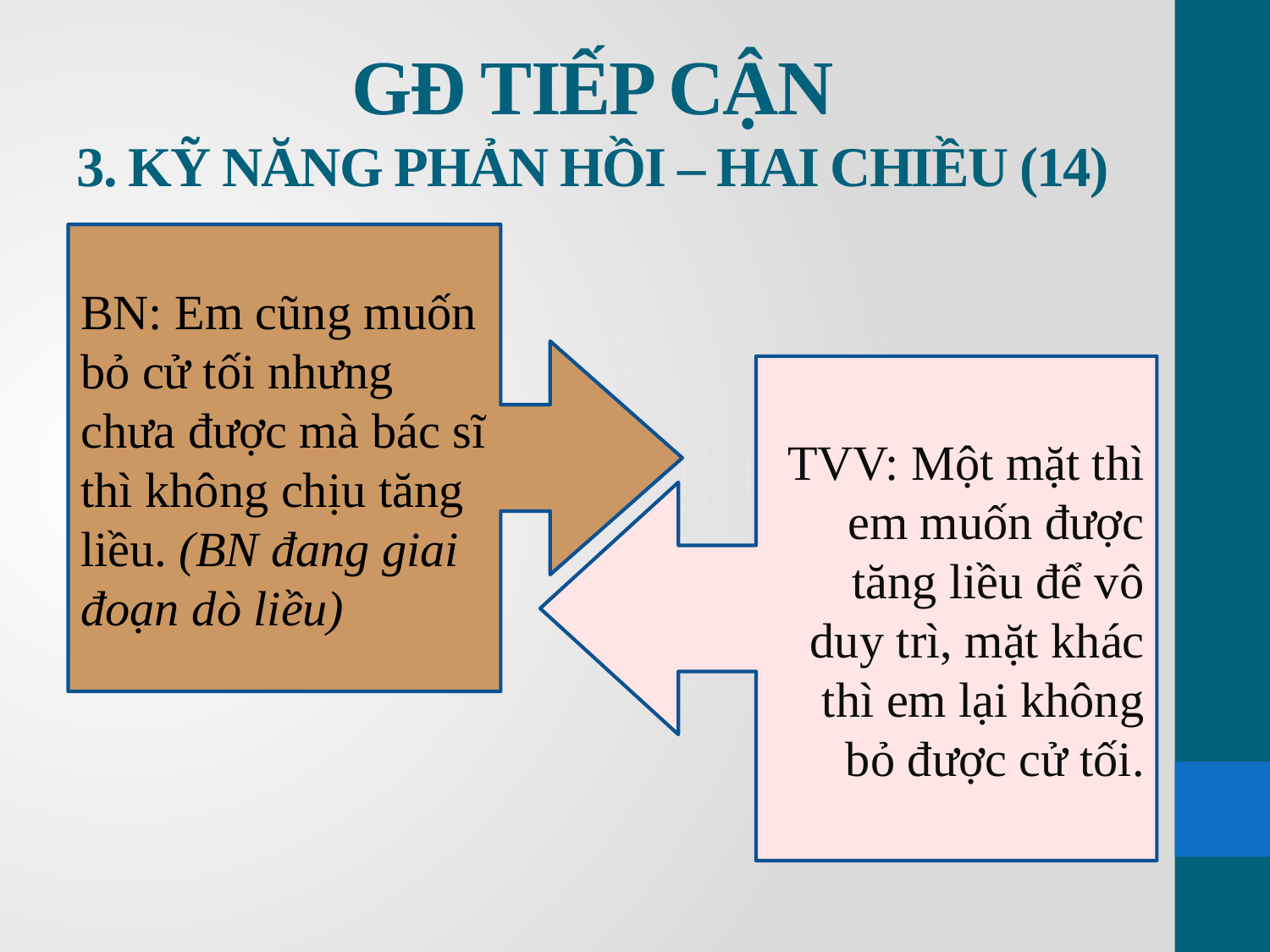

# GĐ TIẾP CẬN 3. KỸ NĂNG PHẢN HỒI – HAI CHIỀU (14)

BN: Em cũng muốn bỏ cử tối nhưng chưa được mà bác sĩ thì không chịu tăng liều. (BN đang giai đoạn dò liều)
TVV: Một mặt thì em muốn được tăng liều để vô duy trì, mặt khác thì em lại không bỏ được cử tối.